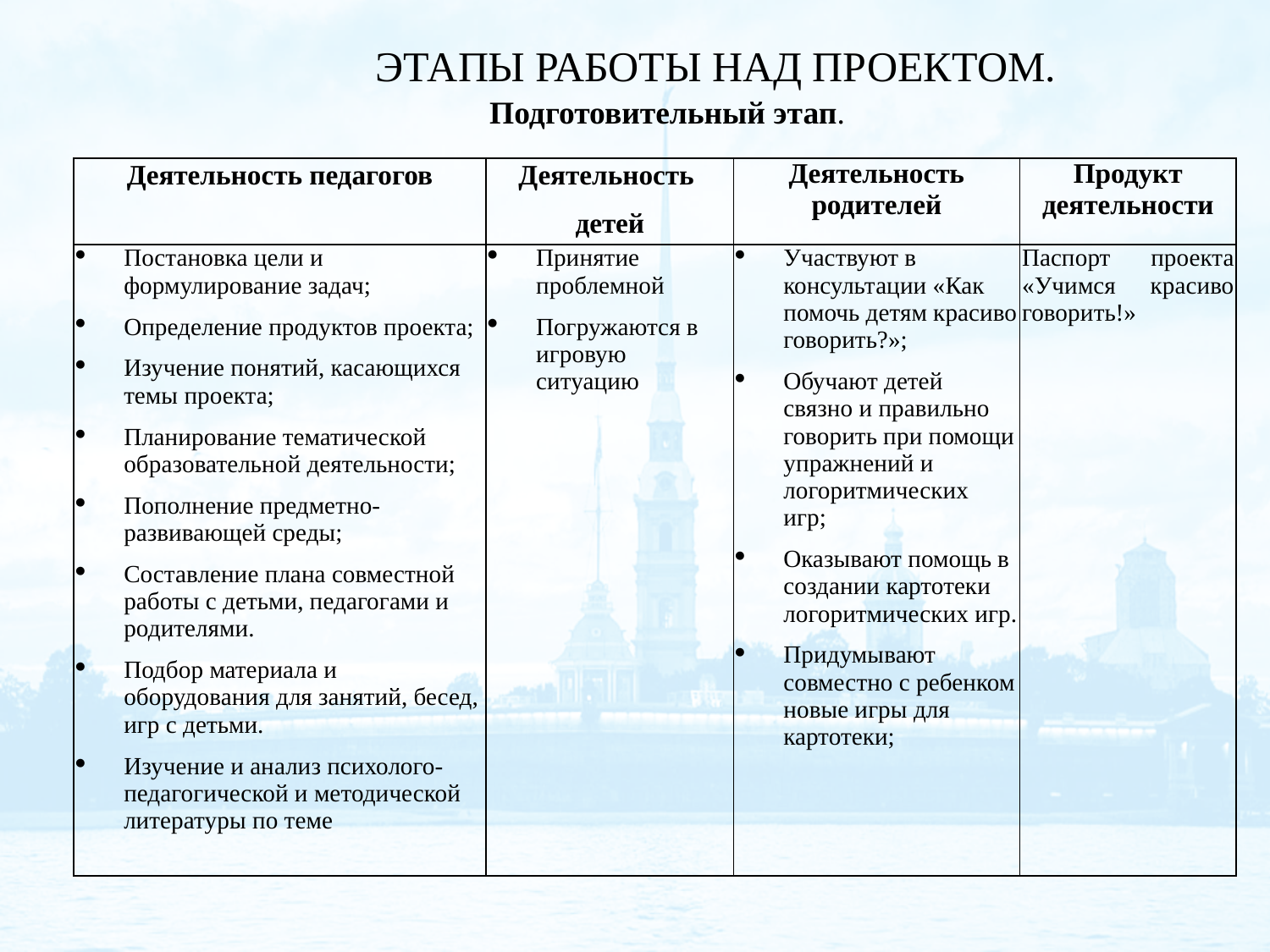

ЭТАПЫ РАБОТЫ НАД ПРОЕКТОМ.
Подготовительный этап.
| Деятельность педагогов | Деятельность детей | Деятельность родителей | Продукт деятельности |
| --- | --- | --- | --- |
| Постановка цели и формулирование задач; Определение продуктов проекта; Изучение понятий, касающихся темы проекта; Планирование тематической образовательной деятельности; Пополнение предметно-развивающей среды; Составление плана совместной работы с детьми, педагогами и родителями. Подбор материала и оборудования для занятий, бесед, игр с детьми. Изучение и анализ психолого-педагогической и методической литературы по теме | Принятие проблемной Погружаются в игровую ситуацию | Участвуют в консультации «Как помочь детям красиво говорить?»; Обучают детей связно и правильно говорить при помощи упражнений и логоритмических игр; Оказывают помощь в создании картотеки логоритмических игр. Придумывают совместно с ребенком новые игры для картотеки; | Паспорт проекта «Учимся красиво говорить!» |